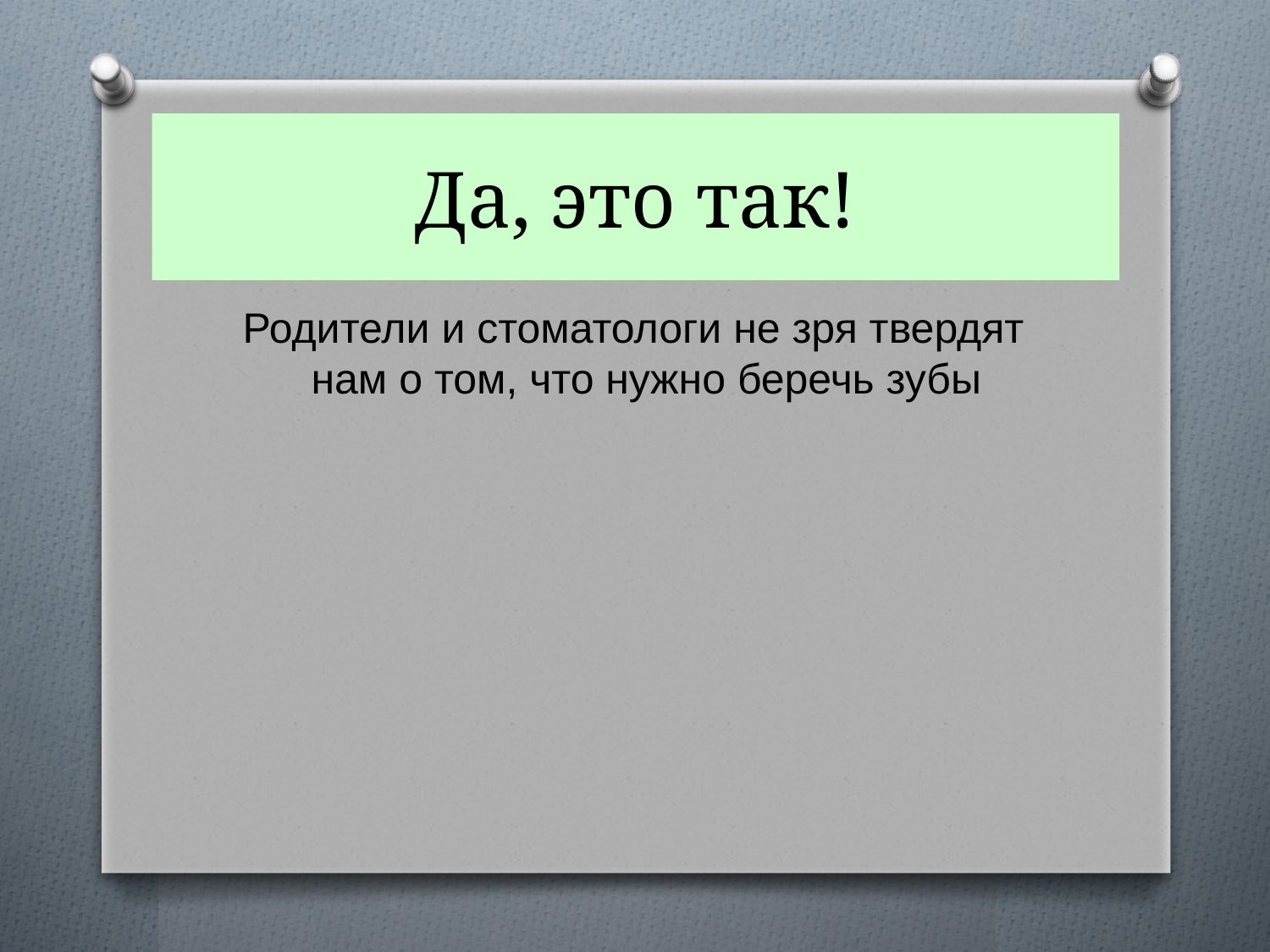

# Да, это так!
Родители и стоматологи не зря твердят нам о том, что нужно беречь зубы